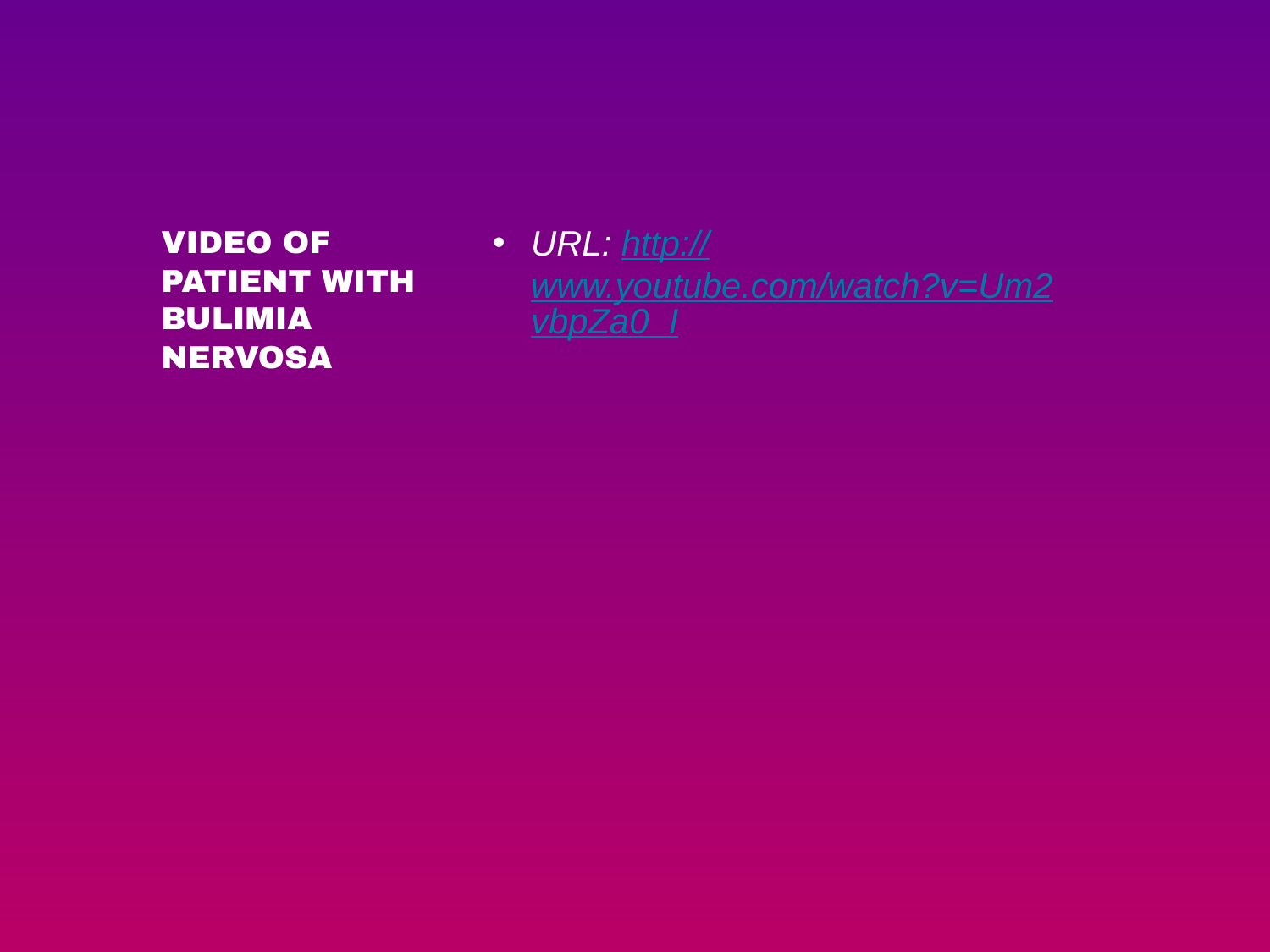

URL: http://www.youtube.com/watch?v=Um2vbpZa0_I

# Video of patient with bulimia nervosa